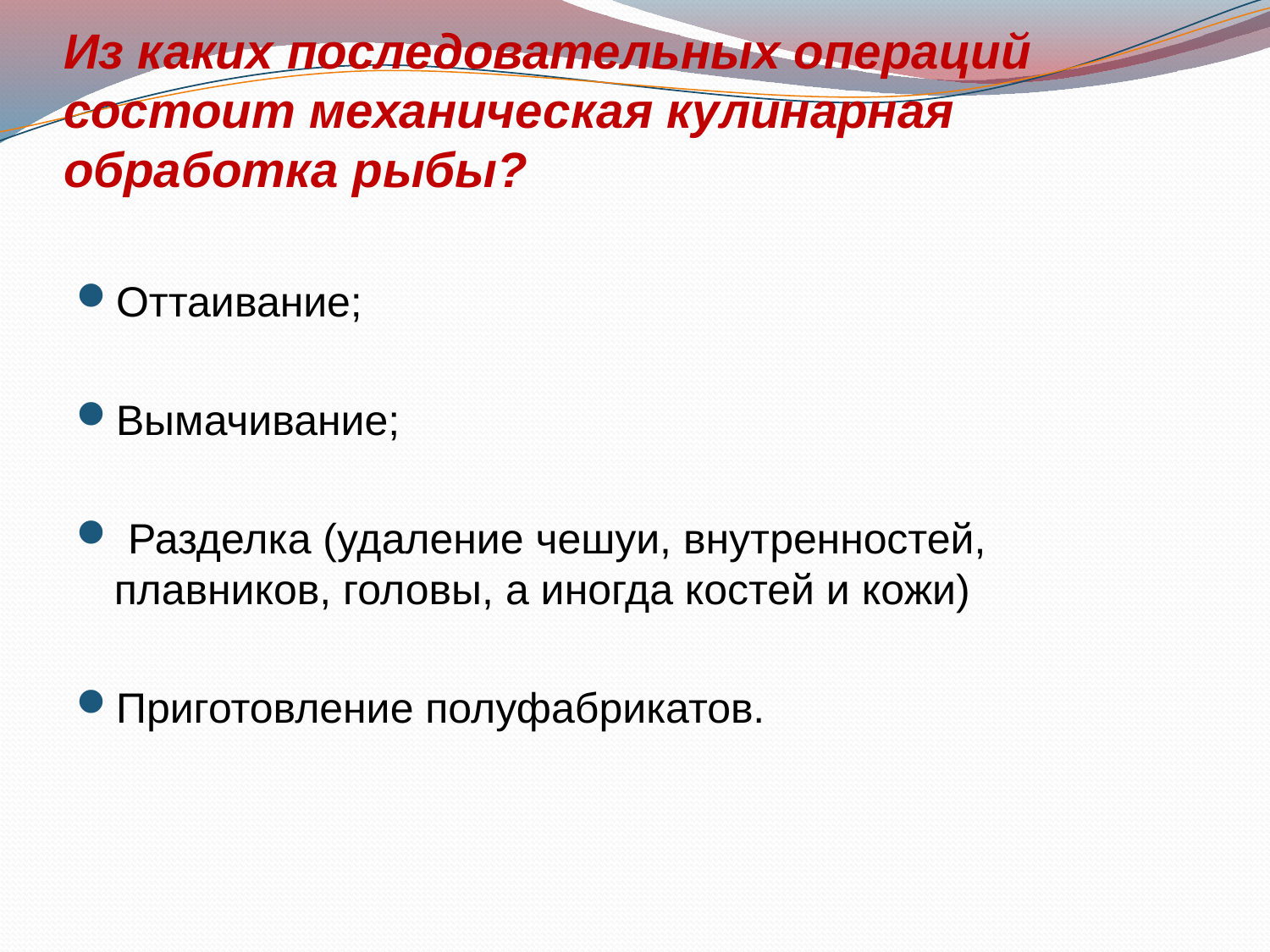

# Из каких последовательных операций состоит механическая кулинарная обработка рыбы?
Оттаивание;

Вымачивание;

 Разделка (удаление чешуи, внутренностей, плавников, головы, а иногда костей и кожи)

Приготовление полуфабрикатов.